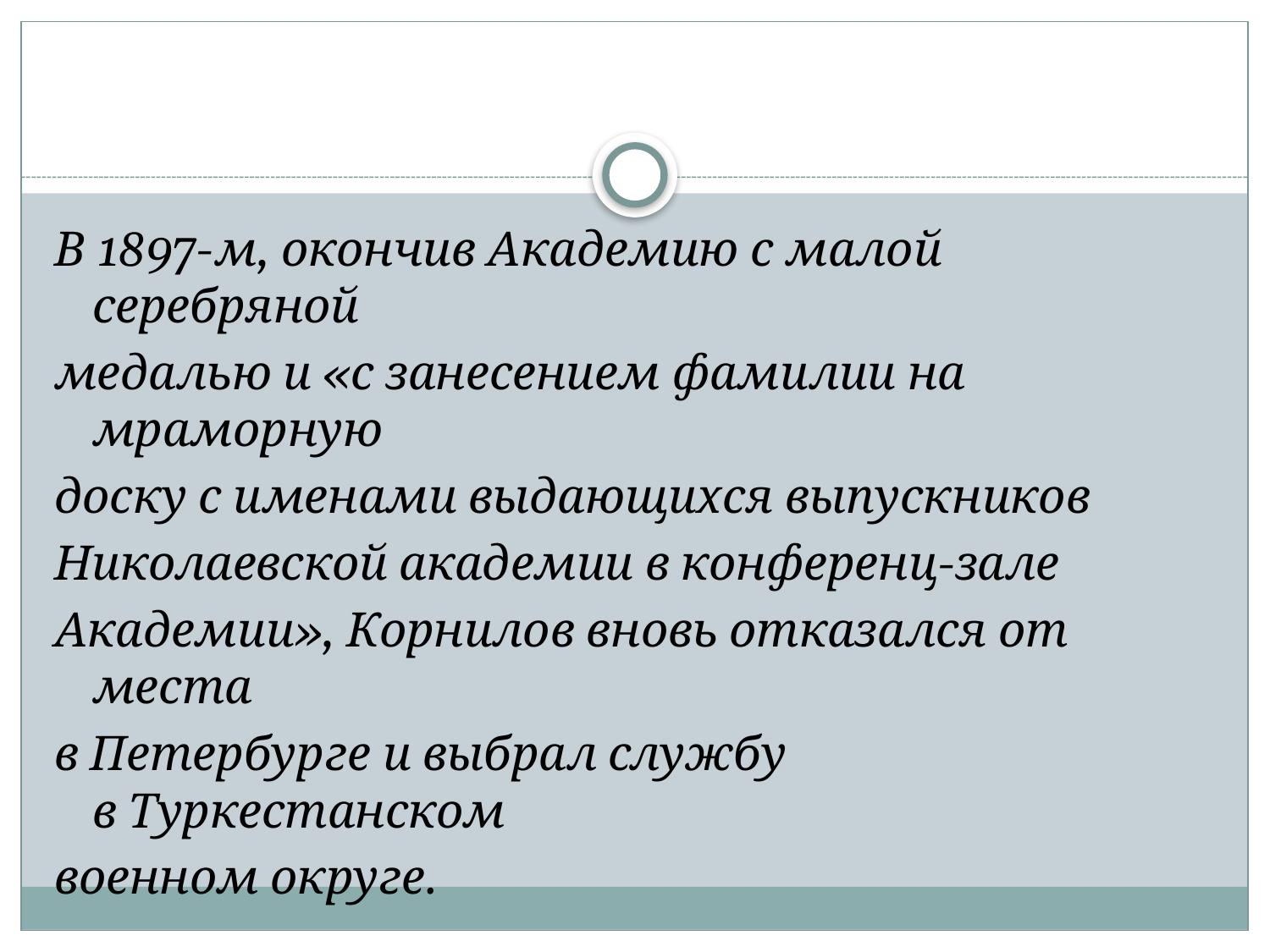

#
В 1897-м, окончив Академию с малой серебряной
медалью и «с занесением фамилии на мраморную
доску с именами выдающихся выпускников
Николаевской академии в конференц-зале
Академии», Корнилов вновь отказался от места
в Петербурге и выбрал службу в Туркестанском
военном округе.